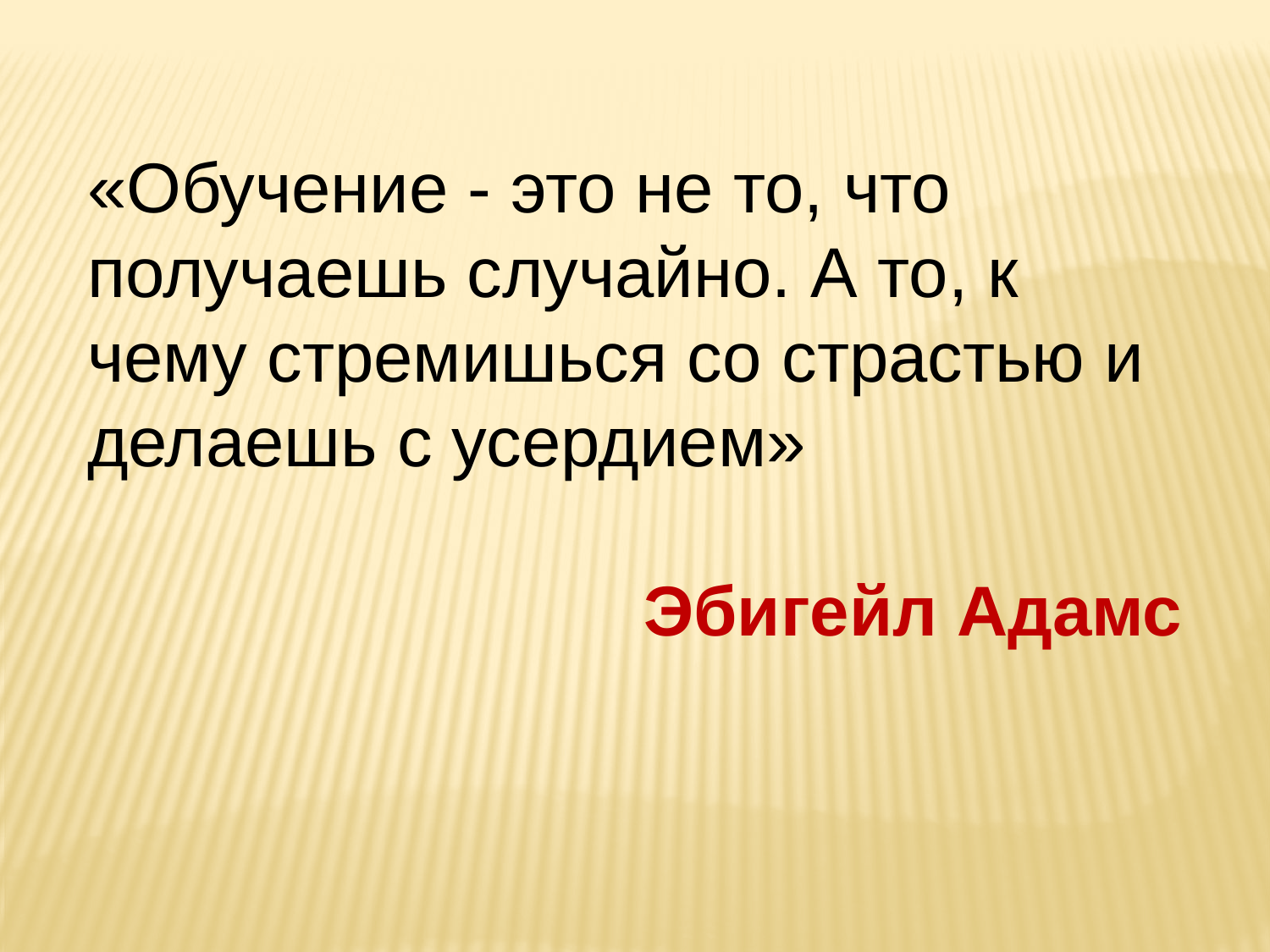

«Обучение - это не то, что получаешь случайно. А то, к чему стремишься со страстью и делаешь с усердием»

 Эбигейл Адамс